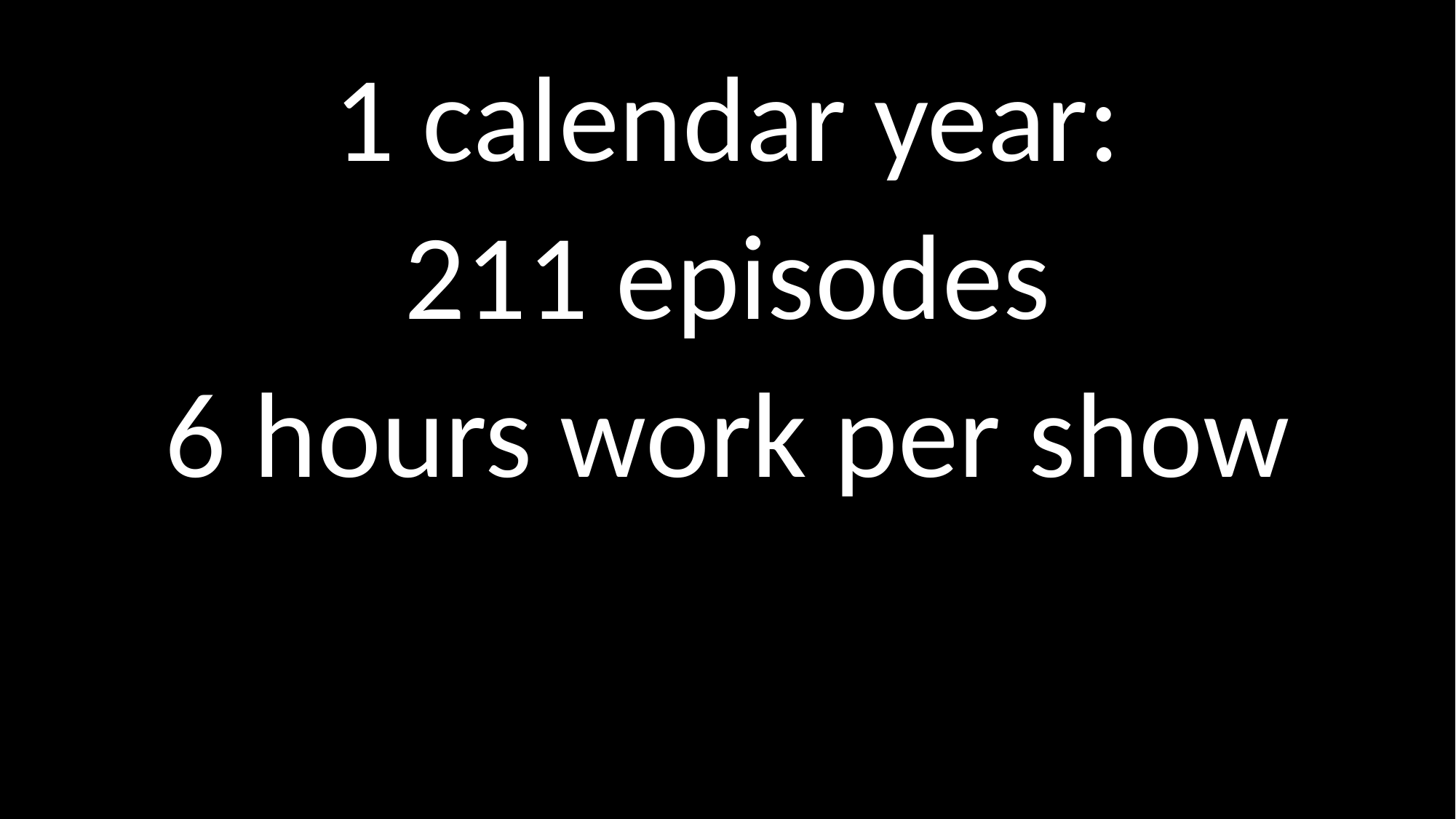

1 calendar year:
211 episodes
6 hours work per show